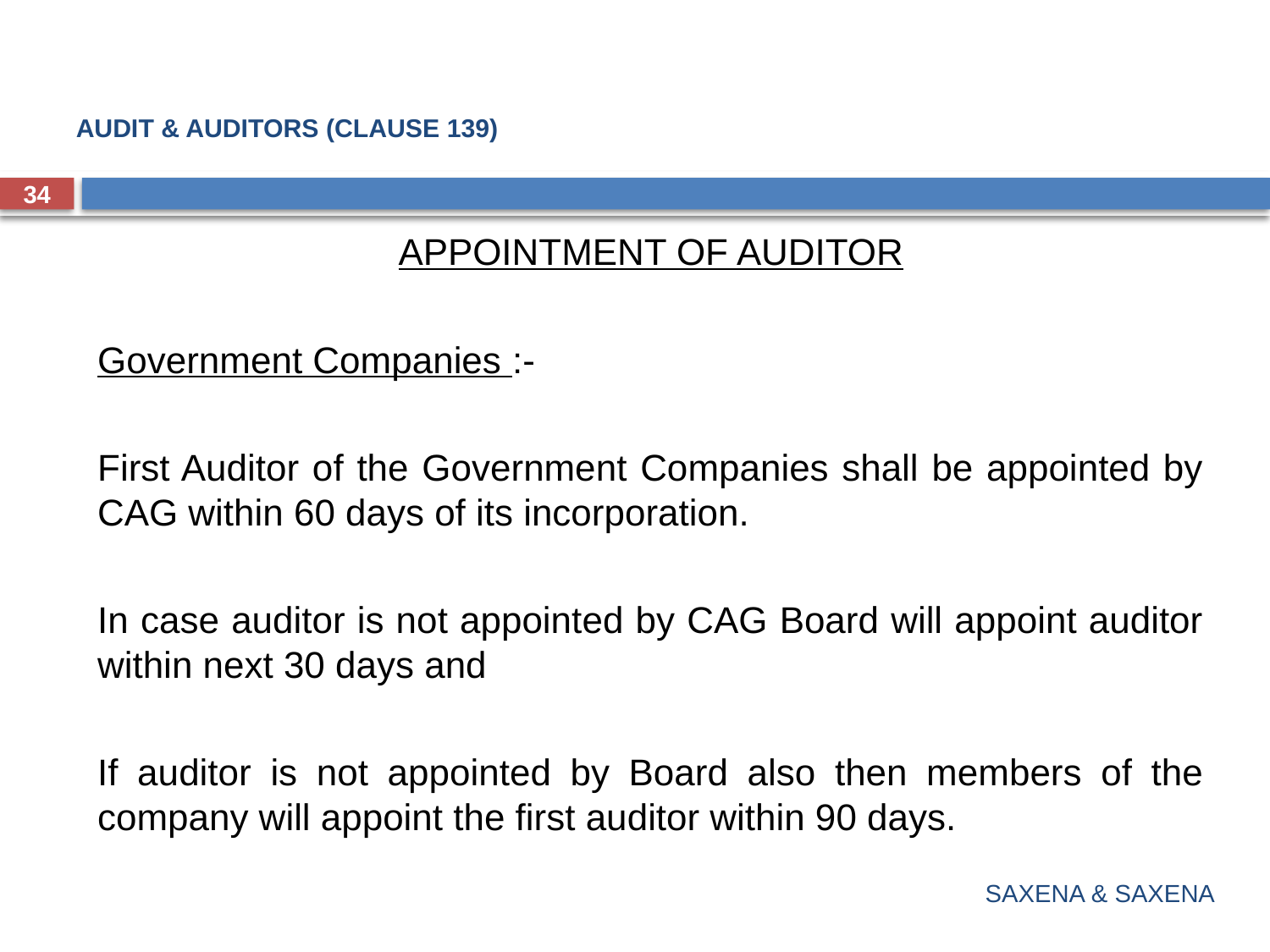

# AUDIT & AUDITORS (CLAUSE 139)
34
APPOINTMENT OF AUDITOR

Government Companies :-

First Auditor of the Government Companies shall be appointed by CAG within 60 days of its incorporation.

In case auditor is not appointed by CAG Board will appoint auditor within next 30 days and

If auditor is not appointed by Board also then members of the company will appoint the first auditor within 90 days.

SAXENA & SAXENA